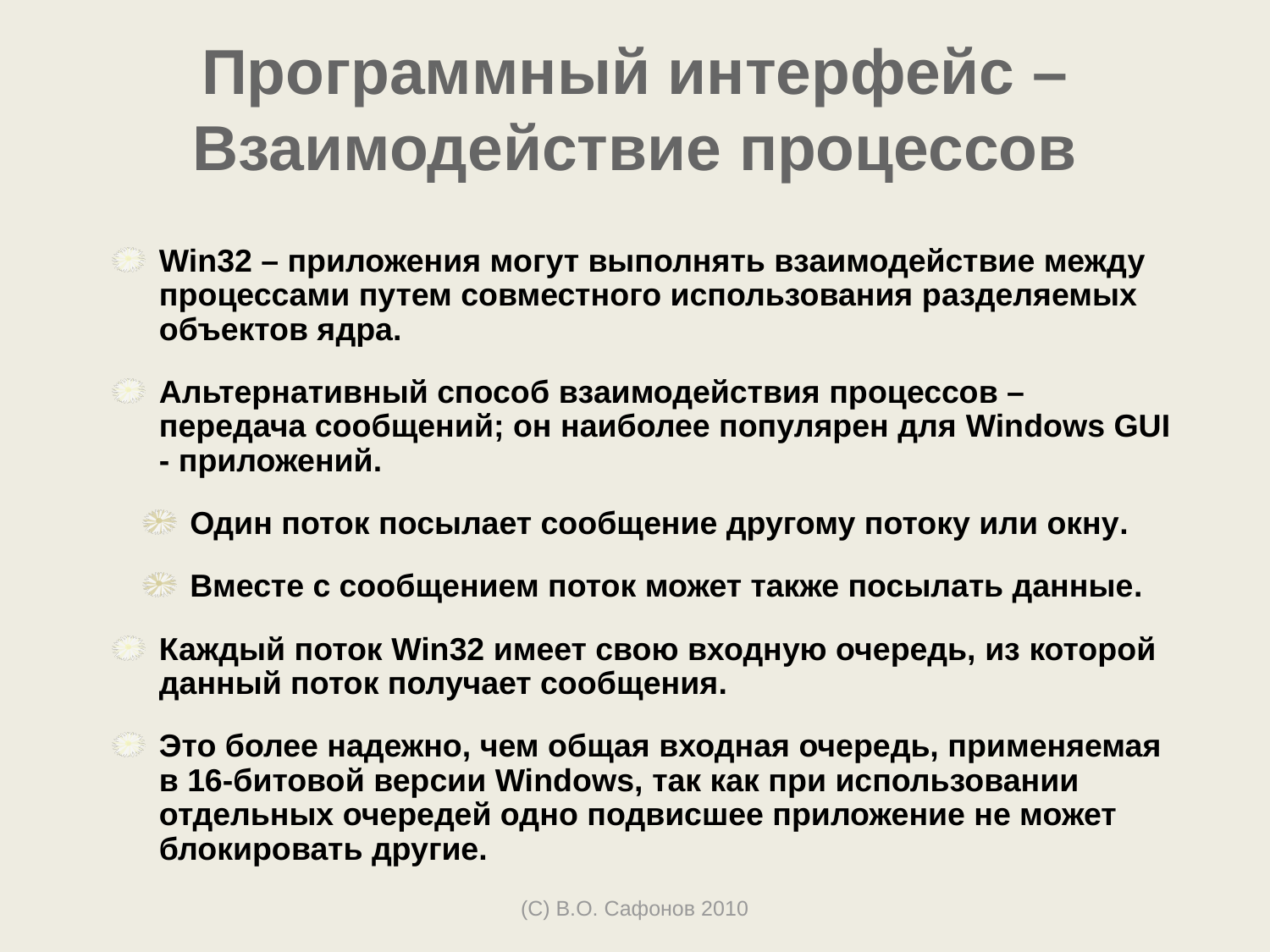

# Программный интерфейс – Взаимодействие процессов
Win32 – приложения могут выполнять взаимодействие между процессами путем совместного использования разделяемых объектов ядра.
Альтернативный способ взаимодействия процессов – передача сообщений; он наиболее популярен для Windows GUI - приложений.
Один поток посылает сообщение другому потоку или окну.
Вместе с сообщением поток может также посылать данные.
Каждый поток Win32 имеет свою входную очередь, из которой данный поток получает сообщения.
Это более надежно, чем общая входная очередь, применяемая в 16-битовой версии Windows, так как при использовании отдельных очередей одно подвисшее приложение не может блокировать другие.
(С) В.О. Сафонов 2010